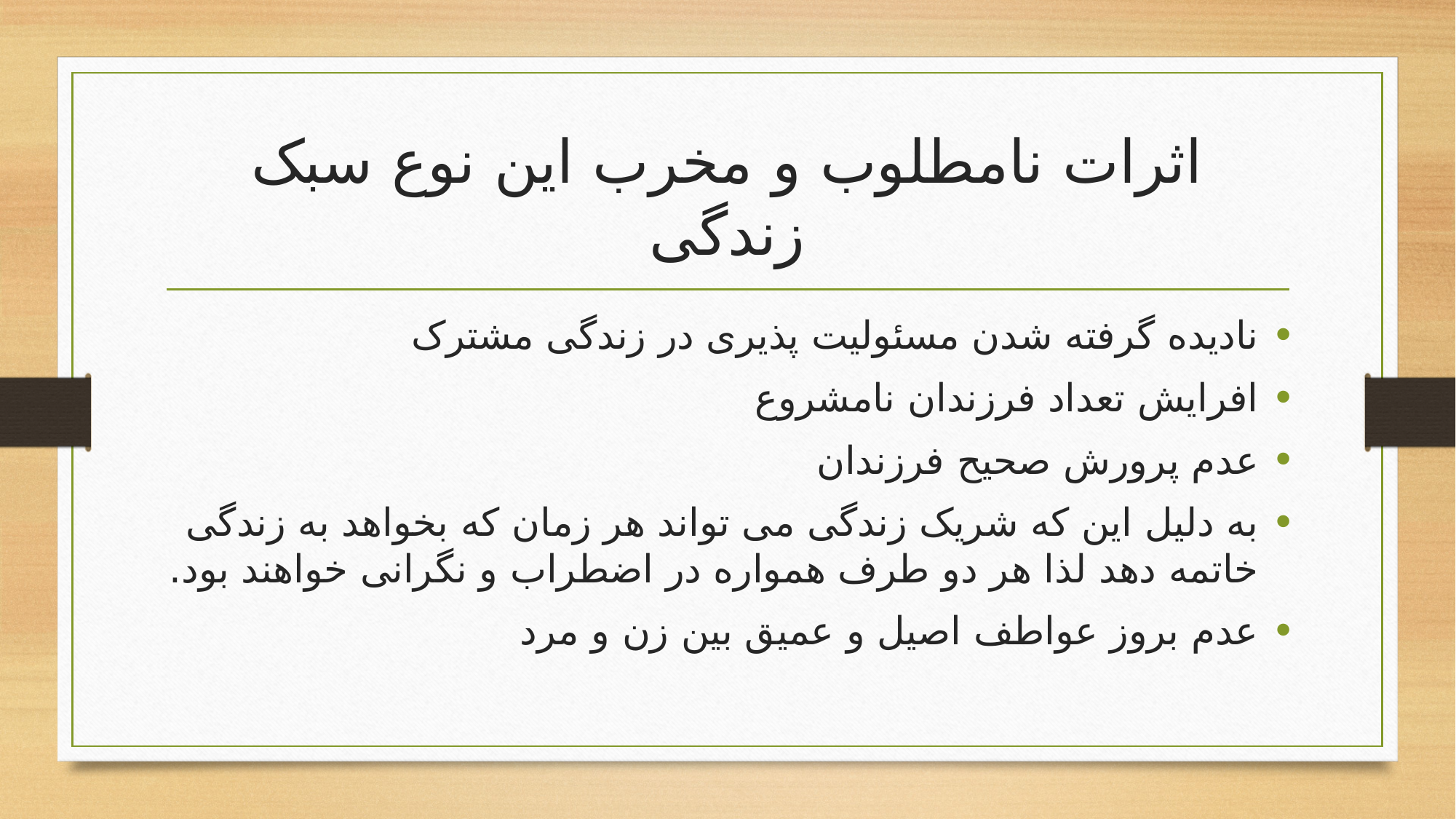

# اثرات نامطلوب و مخرب این نوع سبک زندگی
نادیده گرفته شدن مسئولیت پذیری در زندگی مشترک
افرایش تعداد فرزندان نامشروع
عدم پرورش صحیح فرزندان
به دلیل این که شریک زندگی می تواند هر زمان که بخواهد به زندگی خاتمه دهد لذا هر دو طرف همواره در اضطراب و نگرانی خواهند بود.
عدم بروز عواطف اصیل و عمیق بین زن و مرد